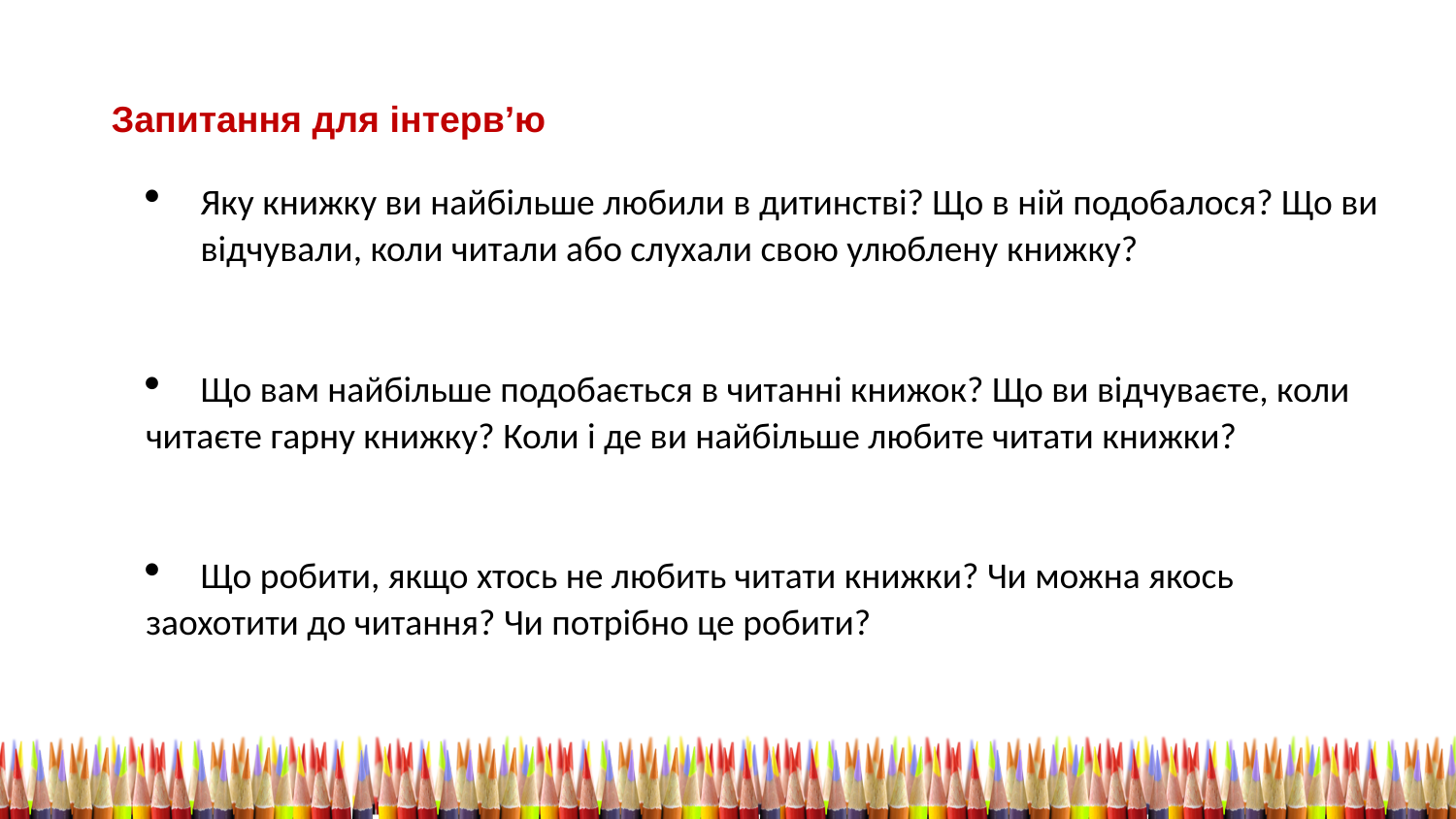

Запитання для інтерв’ю

Яку книжку ви найбільше любили в дитинстві? Що в ній подобалося? Що ви відчували, коли читали або слухали свою улюблену книжку?

Що вам найбільше подобається в читанні книжок? Що ви відчуваєте, коли
читаєте гарну книжку? Коли і де ви найбільше любите читати книжки?

Що робити, якщо хтось не любить читати книжки? Чи можна якось
заохотити до читання? Чи потрібно це робити?